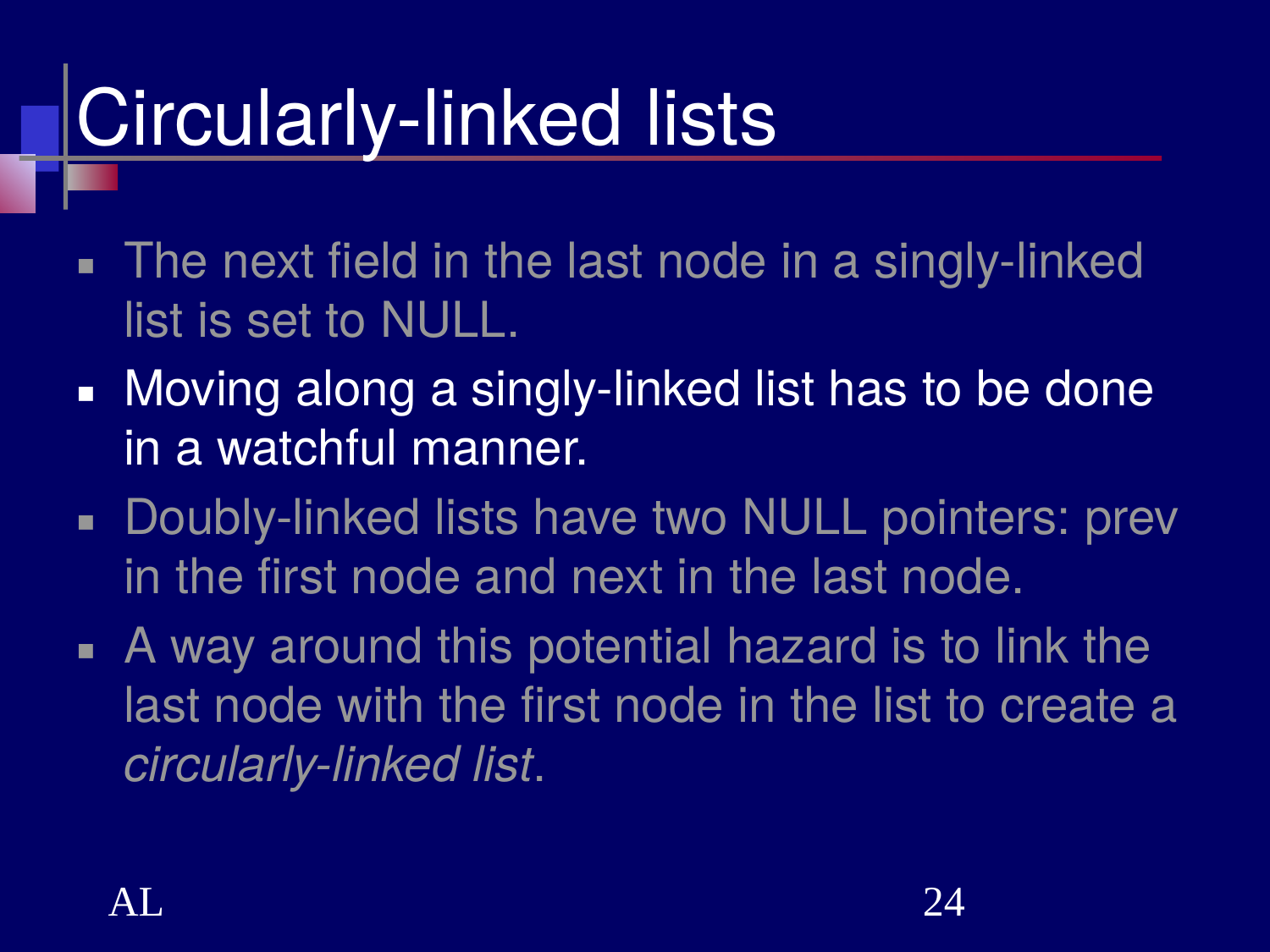

# Circularly-linked lists
The next field in the last node in a singly-linked list is set to NULL.
Moving along a singly-linked list has to be done in a watchful manner.
Doubly-linked lists have two NULL pointers: prev in the first node and next in the last node.
A way around this potential hazard is to link the last node with the first node in the list to create a circularly-linked list.

AL
24